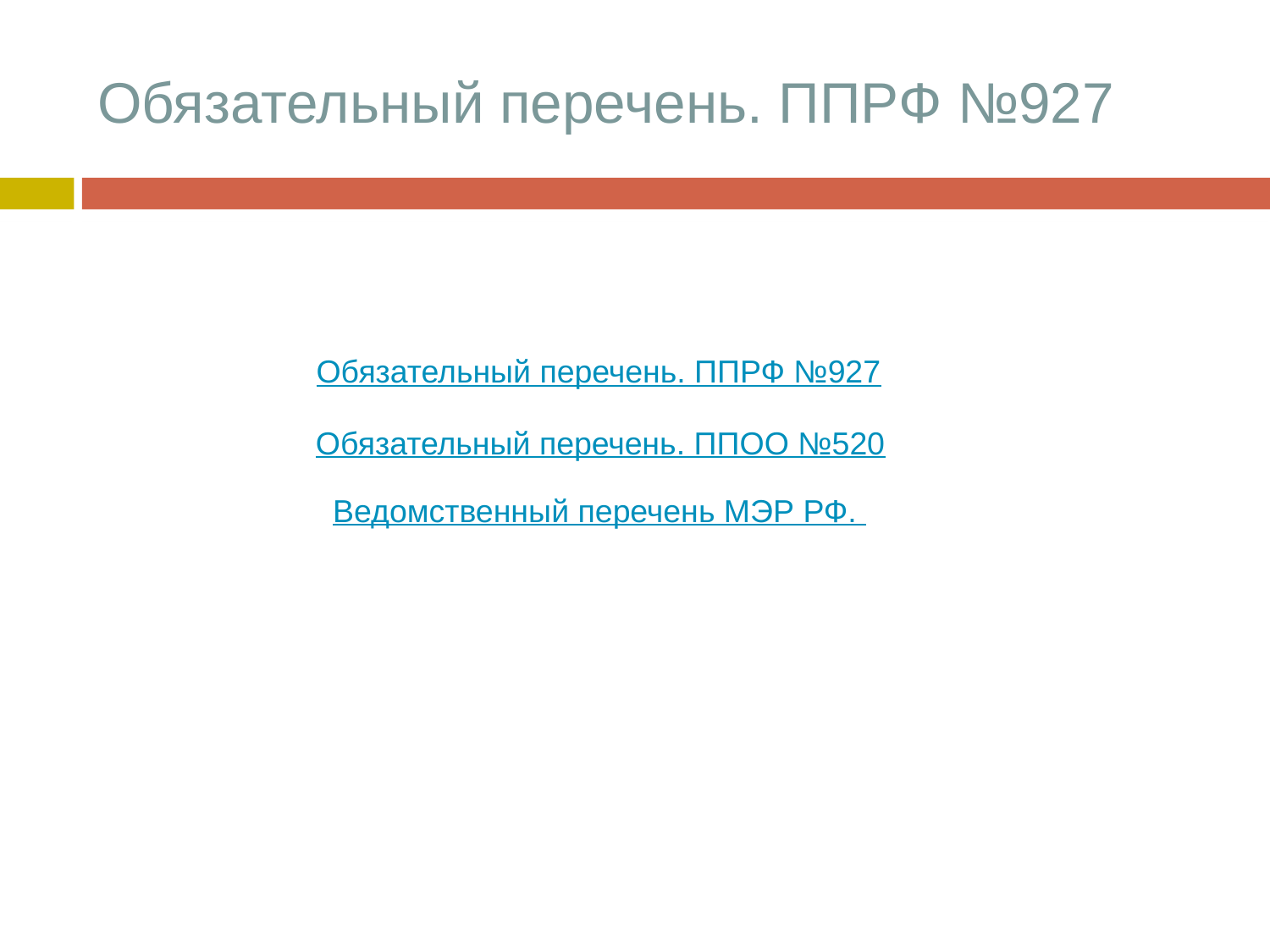

# Обязательный перечень. ППРФ №927
Обязательный перечень. ППРФ №927
Обязательный перечень. ППОО №520
Ведомственный перечень МЭР РФ.